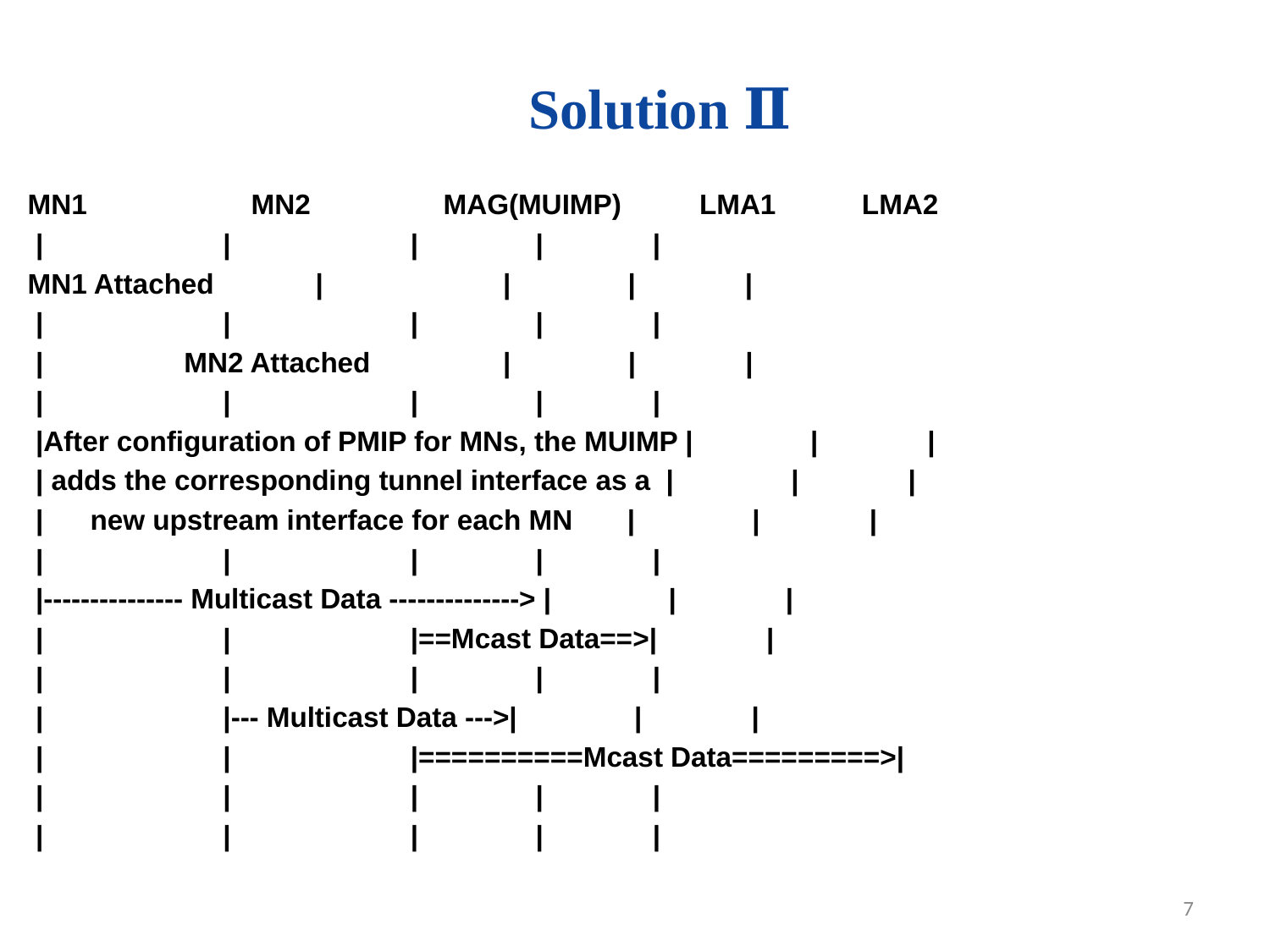

Solution Ⅱ
MN1                     MN2                 MAG(MUIMP)          LMA1           LMA2
 |                       |                       |               |              |
MN1 Attached             |                       |               |              |
 |                       |                       |               |              |
 |                  MN2 Attached                 |               |              |
 |                       |                       |               |              |
 |After configuration of PMIP for MNs, the MUIMP |               |              |
 | adds the corresponding tunnel interface as a  |               |              |
 |      new upstream interface for each MN       |               |              |
 |                       |                       |               |              |
 |--------------- Multicast Data --------------> |               |              |
 |                       |                       |==Mcast Data==>|              |
 |                       |                       |               |              |
 |                       |--- Multicast Data --->|               |              |
 |                       |                       |==========Mcast Data=========>|
 |                       |                       |               |              |
 |                       |                       |               |              |
7